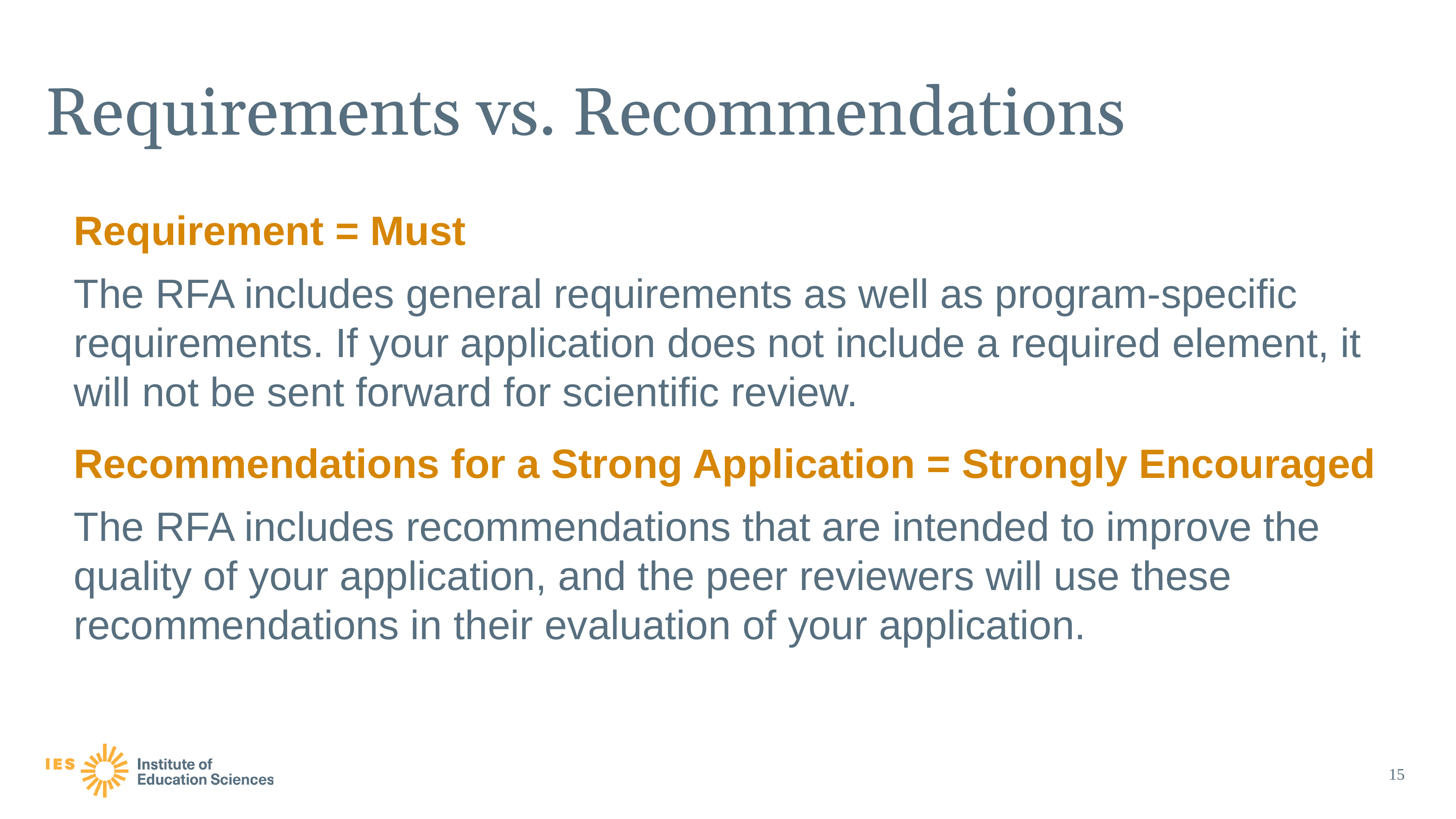

# Requirements vs. Recommendations
Requirement = Must
The RFA includes general requirements as well as program-specific requirements. If your application does not include a required element, it will not be sent forward for scientific review.
Recommendations for a Strong Application = Strongly Encouraged
The RFA includes recommendations that are intended to improve the quality of your application, and the peer reviewers will use these recommendations in their evaluation of your application.

15